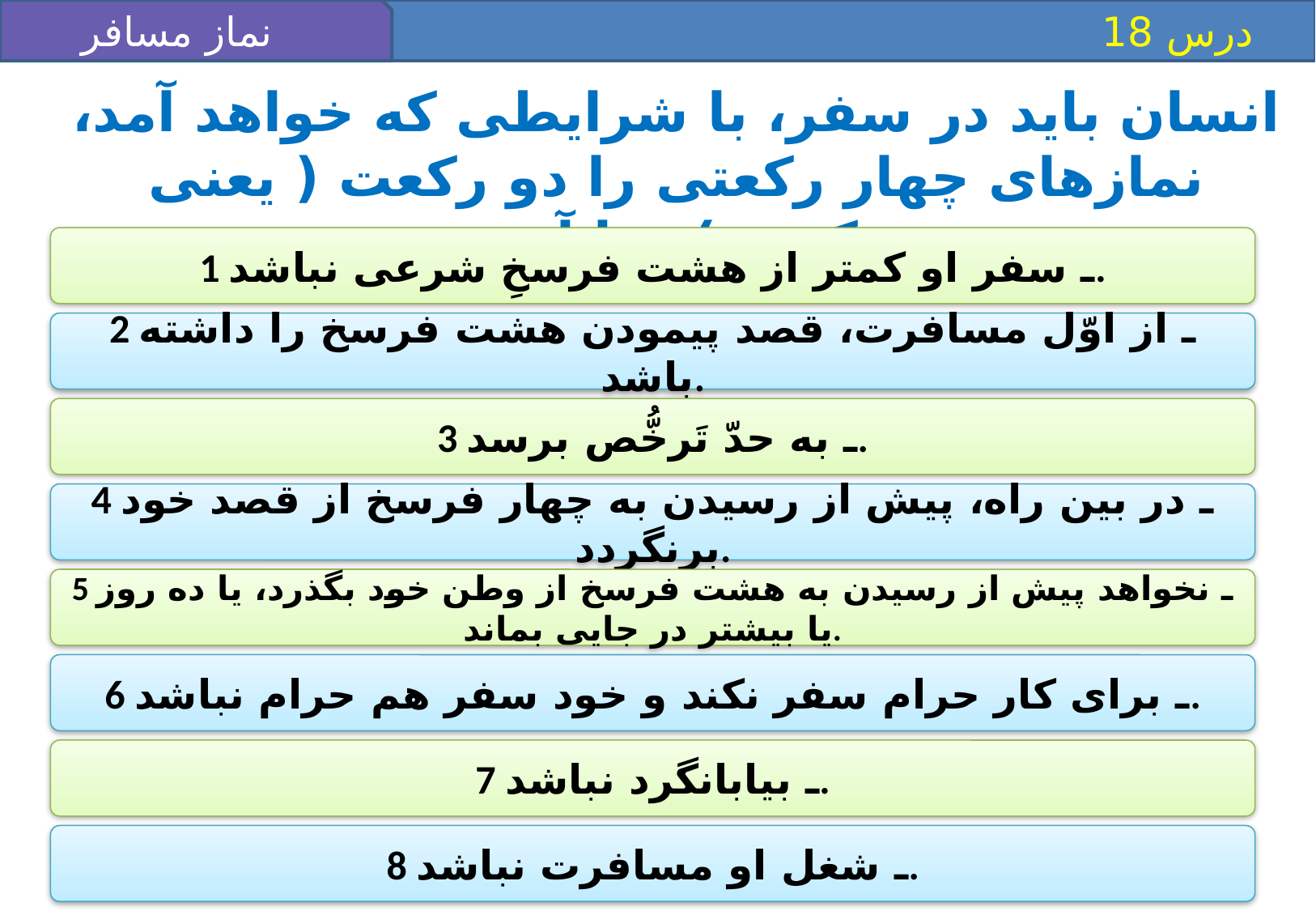

نماز مسافر (1)
 درس 18
انسان بايد در سفر، با شرايطى كه خواهد آمد، نمازهاى چهار ركعتى را دو ركعت ( يعنى شكسته) بجا آورد:
1 ـ سفر او كمتر از هشت فرسخِ شرعى نباشد.
2 ـ از اوّل مسافرت، قصد پيمودن هشت فرسخ را داشته باشد.
3 ـ به حدّ تَرخُّص برسد.
4 ـ در بين راه، پيش از رسيدن به چهار فرسخ از قصد خود برنگردد.
5 ـ نخواهد پيش از رسيدن به هشت فرسخ از وطن خود بگذرد، يا ده روز يا بيشتر در جايى بماند.
6 ـ براى كار حرام سفر نكند و خود سفر هم حرام نباشد.
7 ـ بيابانگرد نباشد.
8 ـ شغل او مسافرت نباشد.